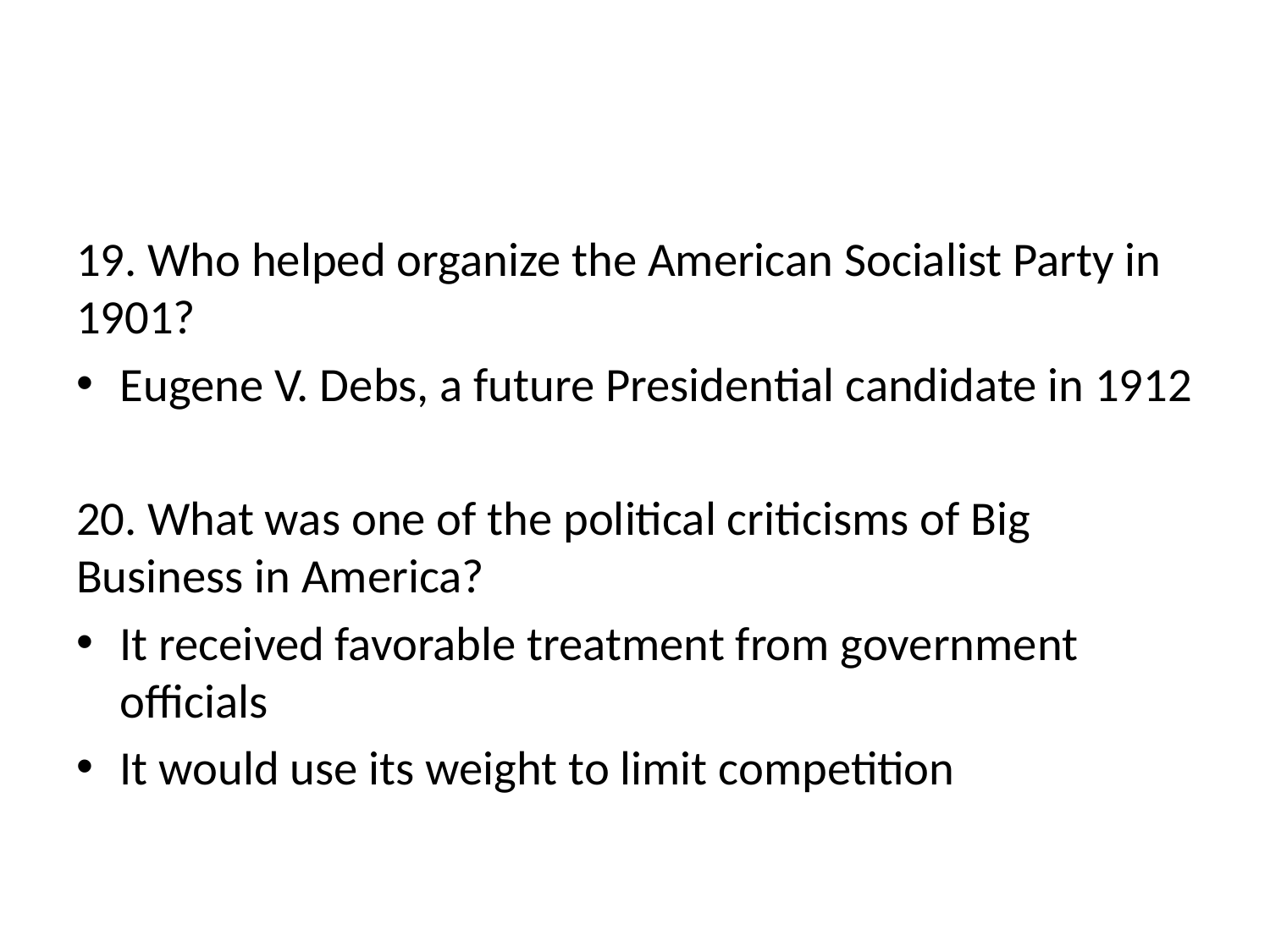

#
19. Who helped organize the American Socialist Party in 1901?
Eugene V. Debs, a future Presidential candidate in 1912

20. What was one of the political criticisms of Big Business in America?
It received favorable treatment from government officials
It would use its weight to limit competition